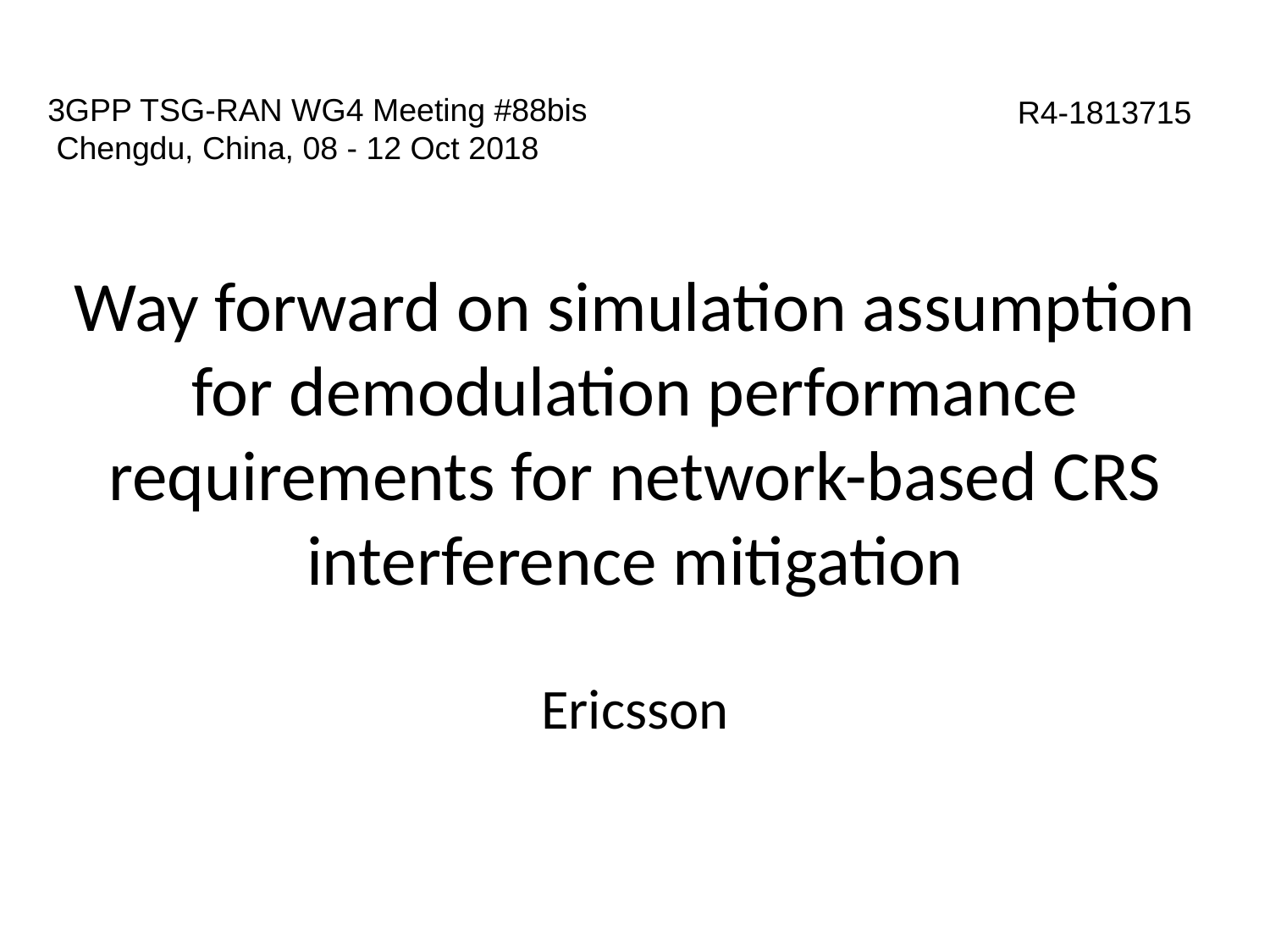

# 3GPP TSG-RAN WG4 Meeting #88bis Chengdu, China, 08 - 12 Oct 2018
R4-1813715
Way forward on simulation assumption for demodulation performance requirements for network-based CRS interference mitigation
Ericsson